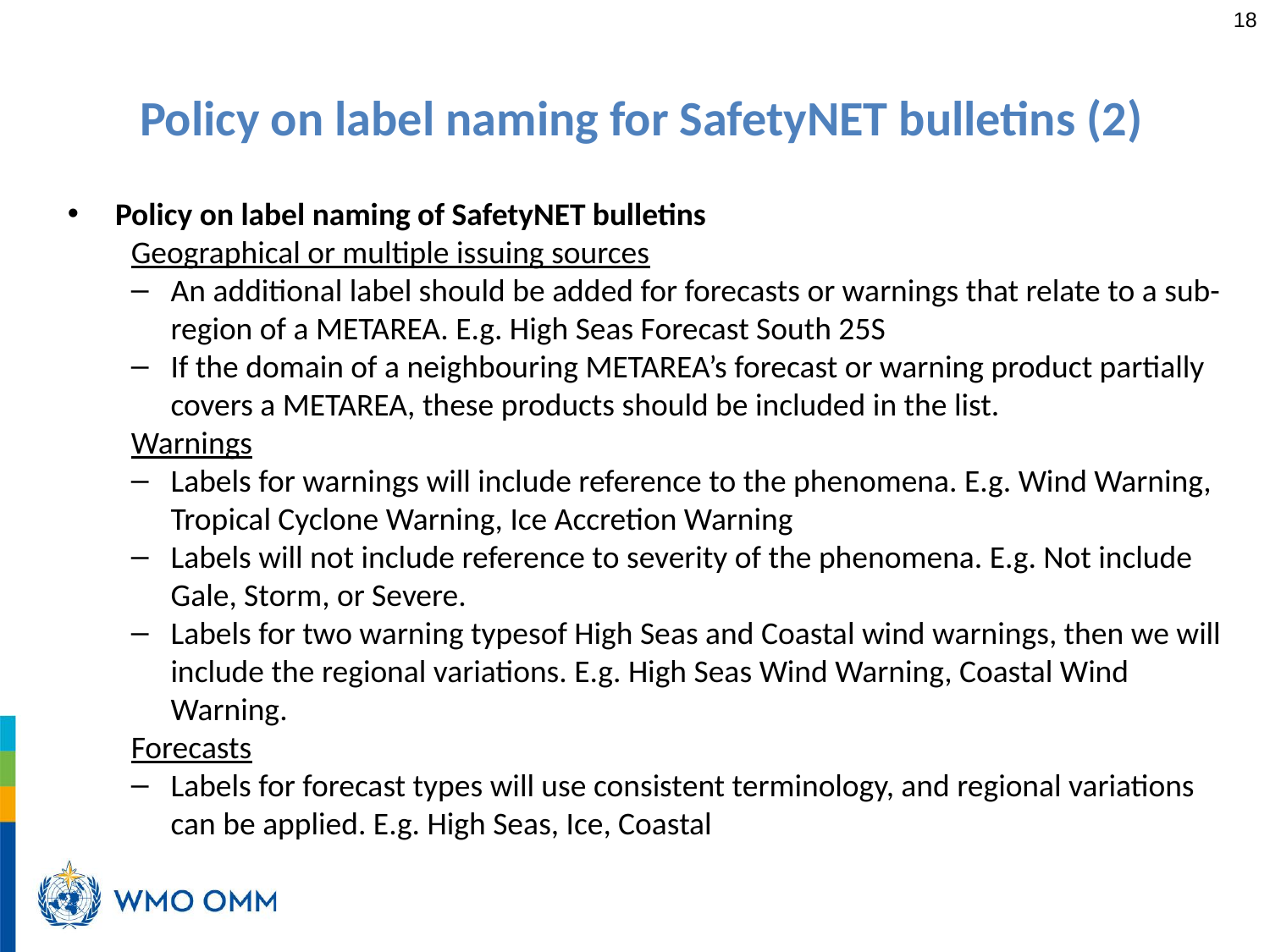

18
Policy on label naming for SafetyNET bulletins (2)

Policy on label naming of SafetyNET bulletins
Geographical or multiple issuing sources
An additional label should be added for forecasts or warnings that relate to a sub-region of a METAREA. E.g. High Seas Forecast South 25S
If the domain of a neighbouring METAREA’s forecast or warning product partially covers a METAREA, these products should be included in the list.
Warnings
Labels for warnings will include reference to the phenomena. E.g. Wind Warning, Tropical Cyclone Warning, Ice Accretion Warning
Labels will not include reference to severity of the phenomena. E.g. Not include Gale, Storm, or Severe.
Labels for two warning typesof High Seas and Coastal wind warnings, then we will include the regional variations. E.g. High Seas Wind Warning, Coastal Wind Warning.
Forecasts
Labels for forecast types will use consistent terminology, and regional variations can be applied. E.g. High Seas, Ice, Coastal